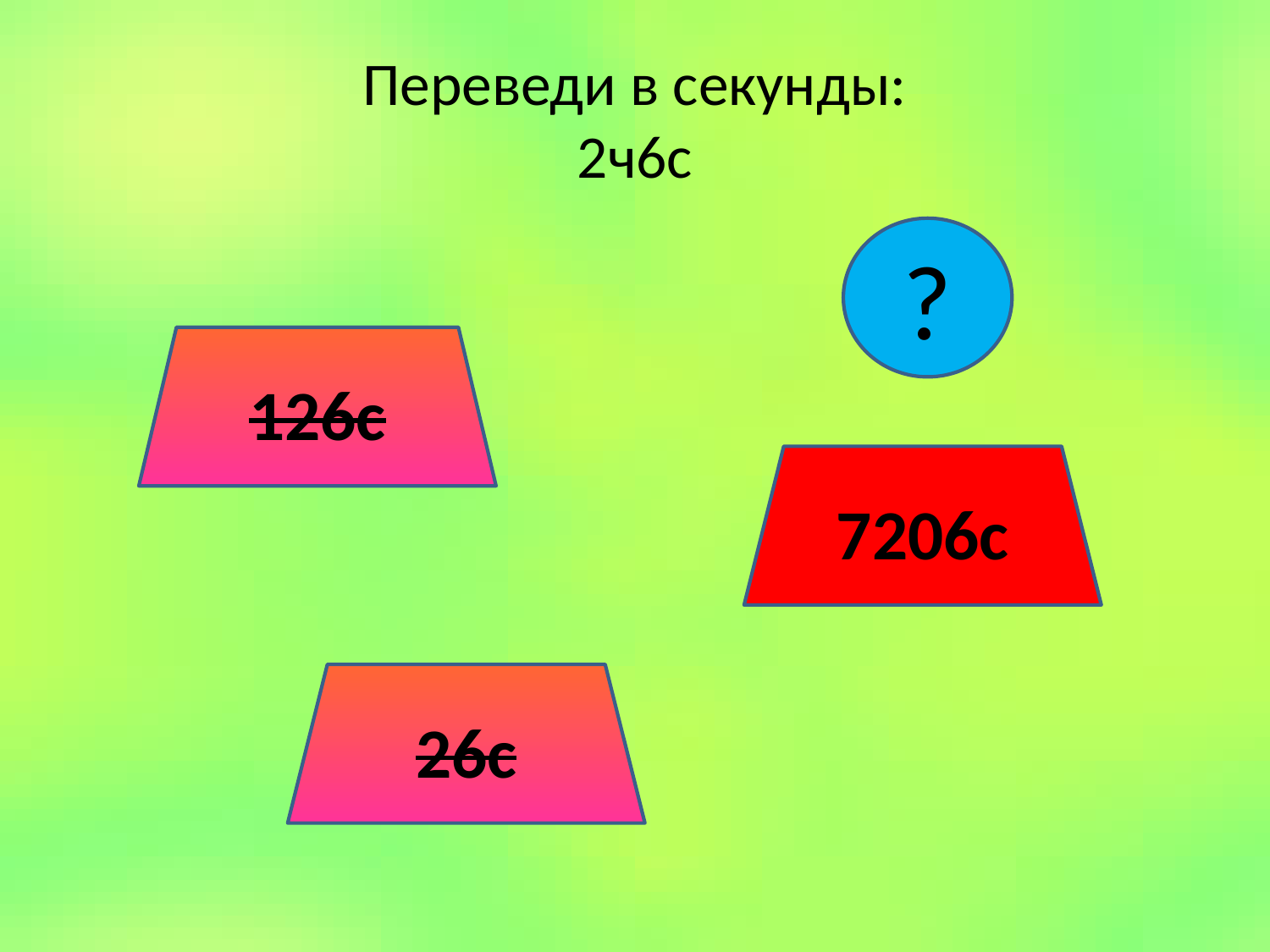

# Переведи в секунды: 2ч6с
?
126с
7206с
26с